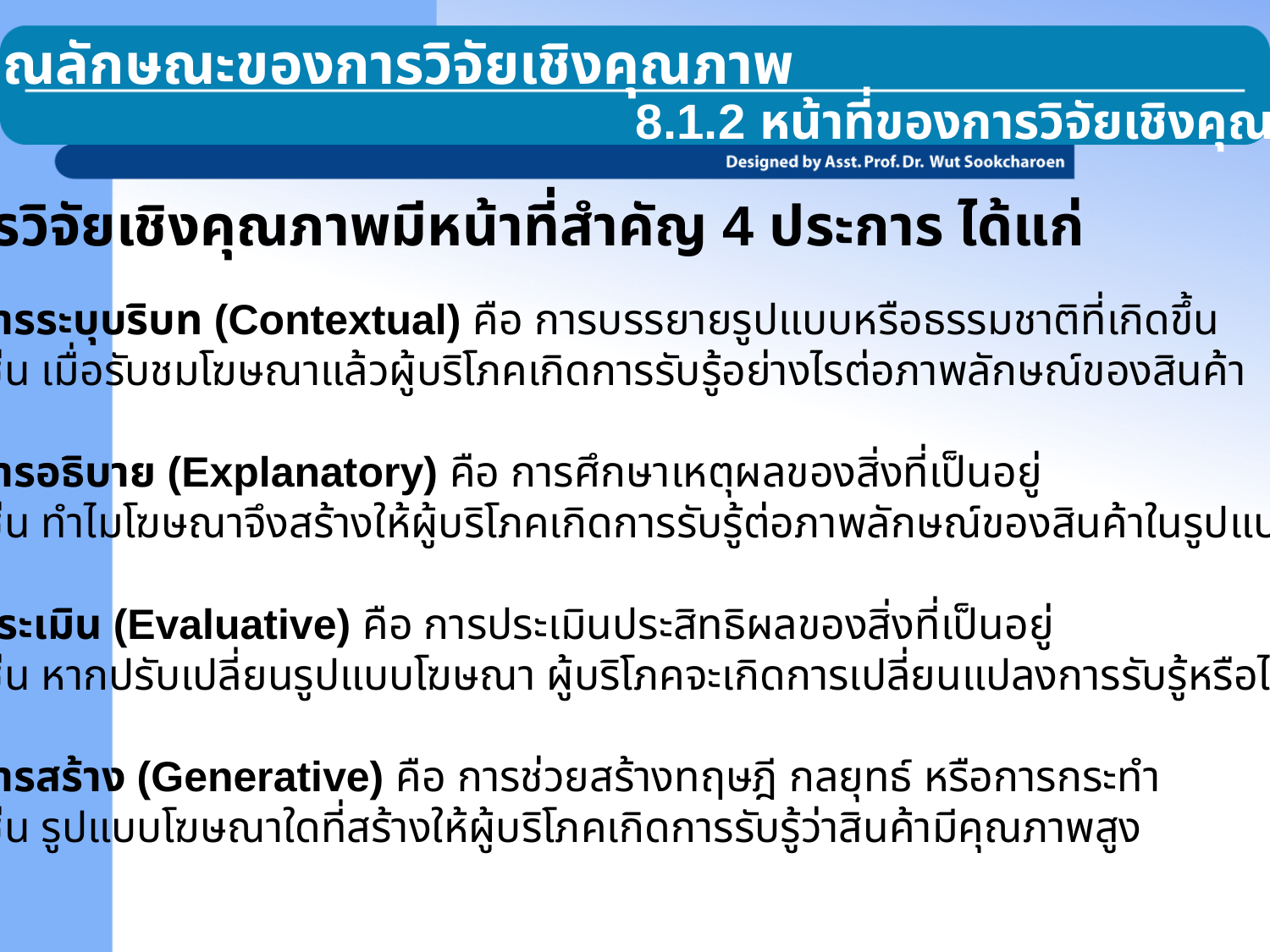

8.1 คุณลักษณะของการวิจัยเชิงคุณภาพ
8.1.2 หน้าที่ของการวิจัยเชิงคุณภาพ
การวิจัยเชิงคุณภาพมีหน้าที่สำคัญ 4 ประการ ได้แก่
การระบุบริบท (Contextual) คือ การบรรยายรูปแบบหรือธรรมชาติที่เกิดขึ้น
เช่น เมื่อรับชมโฆษณาแล้วผู้บริโภคเกิดการรับรู้อย่างไรต่อภาพลักษณ์ของสินค้า

การอธิบาย (Explanatory) คือ การศึกษาเหตุผลของสิ่งที่เป็นอยู่
เช่น ทำไมโฆษณาจึงสร้างให้ผู้บริโภคเกิดการรับรู้ต่อภาพลักษณ์ของสินค้าในรูปแบบนั้น

ประเมิน (Evaluative) คือ การประเมินประสิทธิผลของสิ่งที่เป็นอยู่
เช่น หากปรับเปลี่ยนรูปแบบโฆษณา ผู้บริโภคจะเกิดการเปลี่ยนแปลงการรับรู้หรือไม่ อย่างไร

การสร้าง (Generative) คือ การช่วยสร้างทฤษฎี กลยุทธ์ หรือการกระทำ
เช่น รูปแบบโฆษณาใดที่สร้างให้ผู้บริโภคเกิดการรับรู้ว่าสินค้ามีคุณภาพสูง